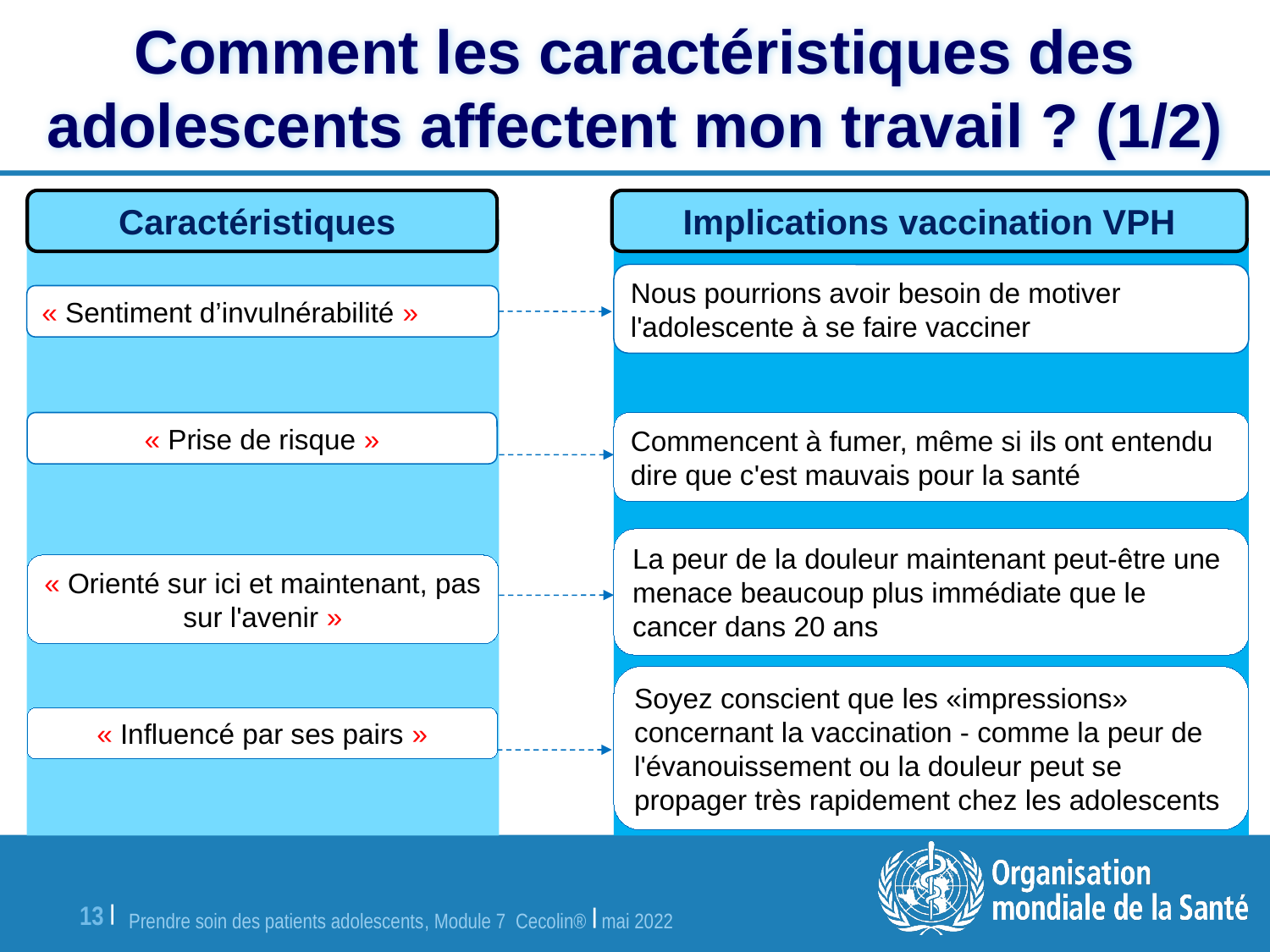

# Comment les caractéristiques des adolescents affectent mon travail ? (1/2)
Caractéristiques
Implications vaccination VPH

Nous pourrions avoir besoin de motiver l'adolescente à se faire vacciner
« Sentiment d’invulnérabilité »
« Prise de risque »
Commencent à fumer, même si ils ont entendu dire que c'est mauvais pour la santé
La peur de la douleur maintenant peut-être une menace beaucoup plus immédiate que le cancer dans 20 ans
« Orienté sur ici et maintenant, pas sur l'avenir »
Soyez conscient que les «impressions» concernant la vaccination - comme la peur de l'évanouissement ou la douleur peut se propager très rapidement chez les adolescents
« Influencé par ses pairs »